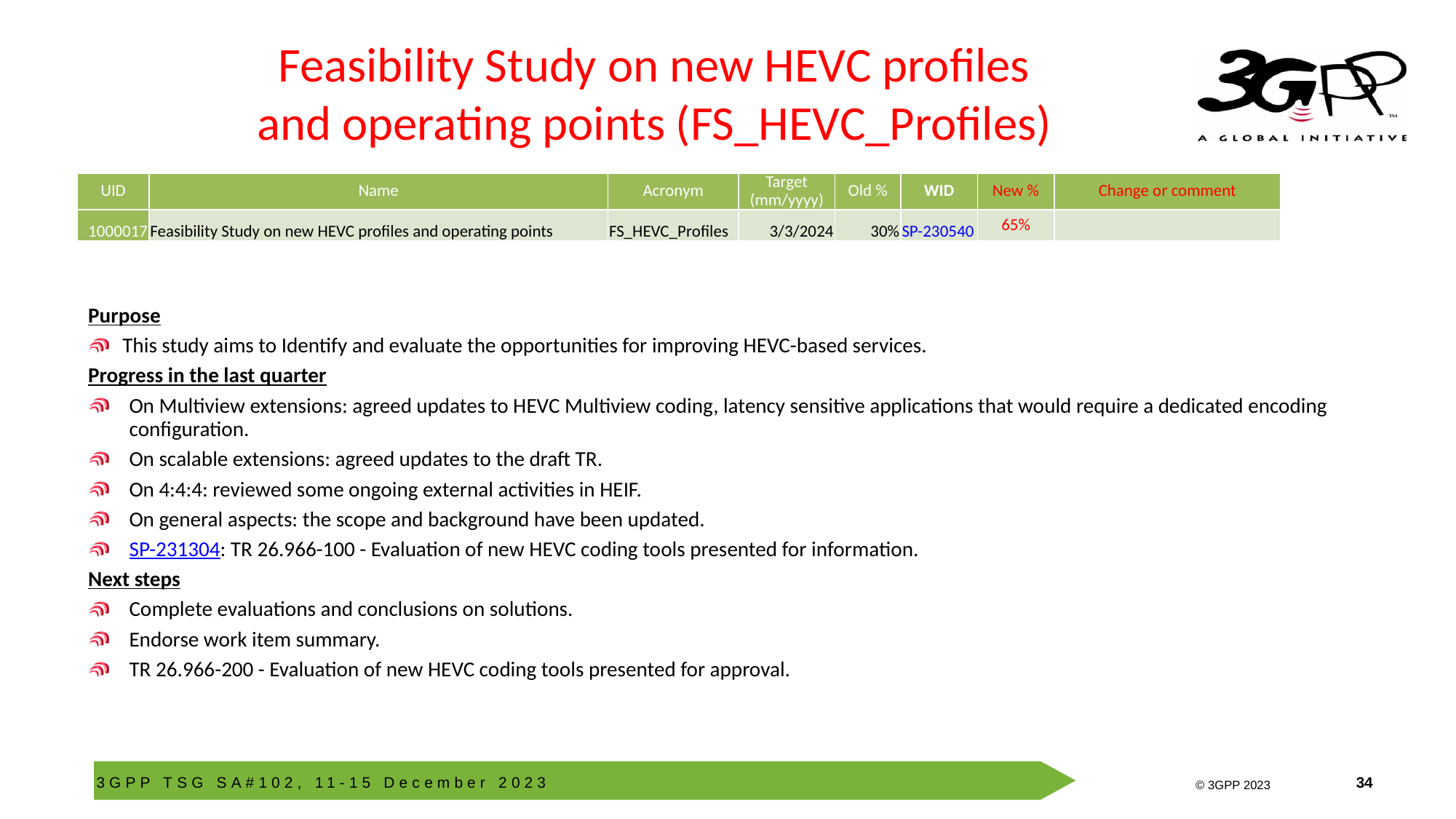

# Feasibility Study on new HEVC profiles and operating points (FS_HEVC_Profiles)
| UID | Name | Acronym | Target (mm/yyyy) | Old % | WID | New % | Change or comment |
| --- | --- | --- | --- | --- | --- | --- | --- |
| 1000017 | Feasibility Study on new HEVC profiles and operating points | FS\_HEVC\_Profiles | 3/3/2024 | 30% | SP-230540 | 65% |  |
Purpose
This study aims to Identify and evaluate the opportunities for improving HEVC-based services.
Progress in the last quarter
On Multiview extensions: agreed updates to HEVC Multiview coding, latency sensitive applications that would require a dedicated encoding configuration.
On scalable extensions: agreed updates to the draft TR.
On 4:4:4: reviewed some ongoing external activities in HEIF.
On general aspects: the scope and background have been updated.
SP-231304: TR 26.966-100 - Evaluation of new HEVC coding tools presented for information.
Next steps
Complete evaluations and conclusions on solutions.
Endorse work item summary.
TR 26.966-200 - Evaluation of new HEVC coding tools presented for approval.